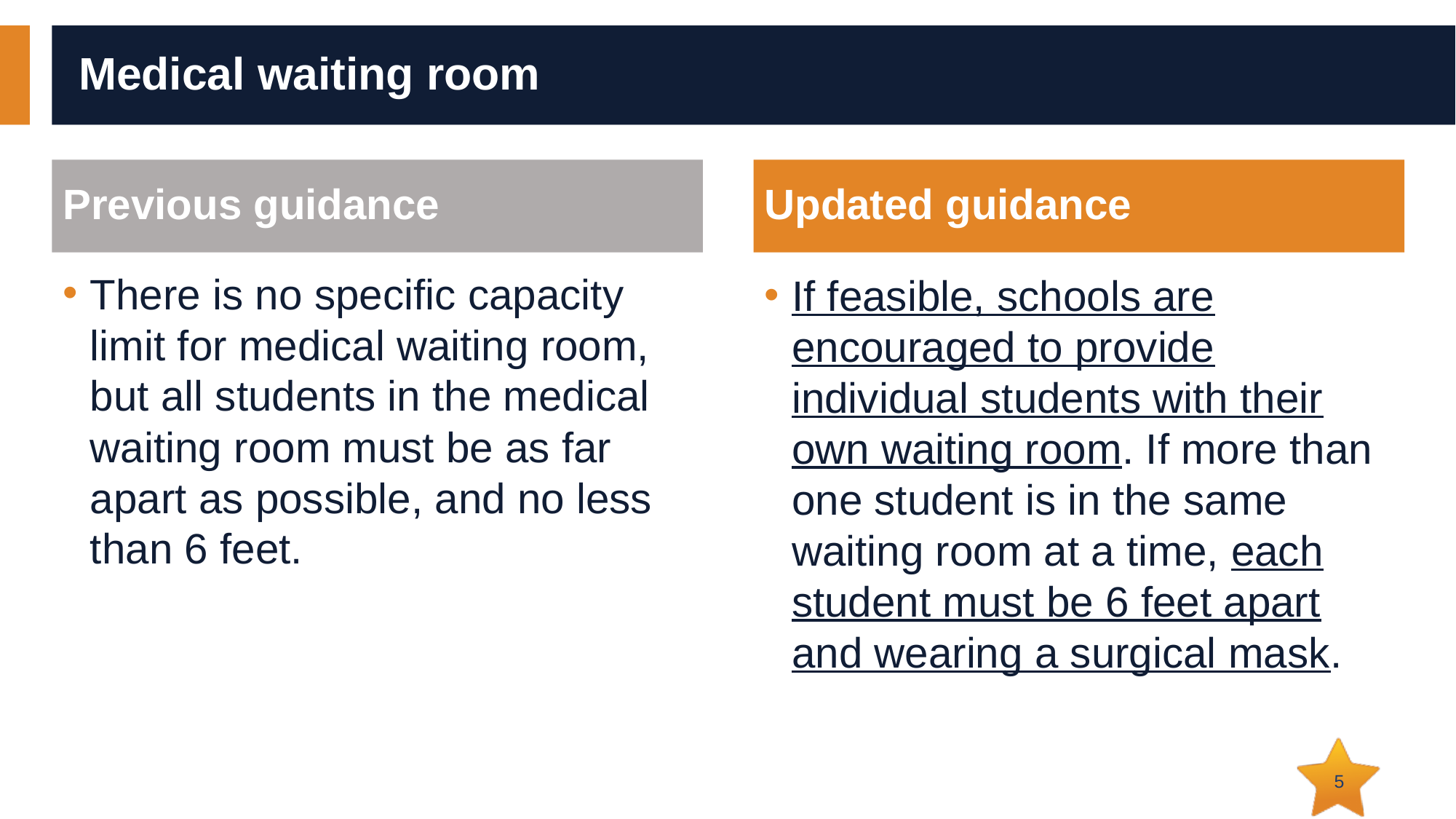

# Medical waiting room
Previous guidance
Updated guidance
There is no specific capacity limit for medical waiting room, but all students in the medical waiting room must be as far apart as possible, and no less than 6 feet.
If feasible, schools are encouraged to provide individual students with their own waiting room. If more than one student is in the same waiting room at a time, each student must be 6 feet apart and wearing a surgical mask.
5